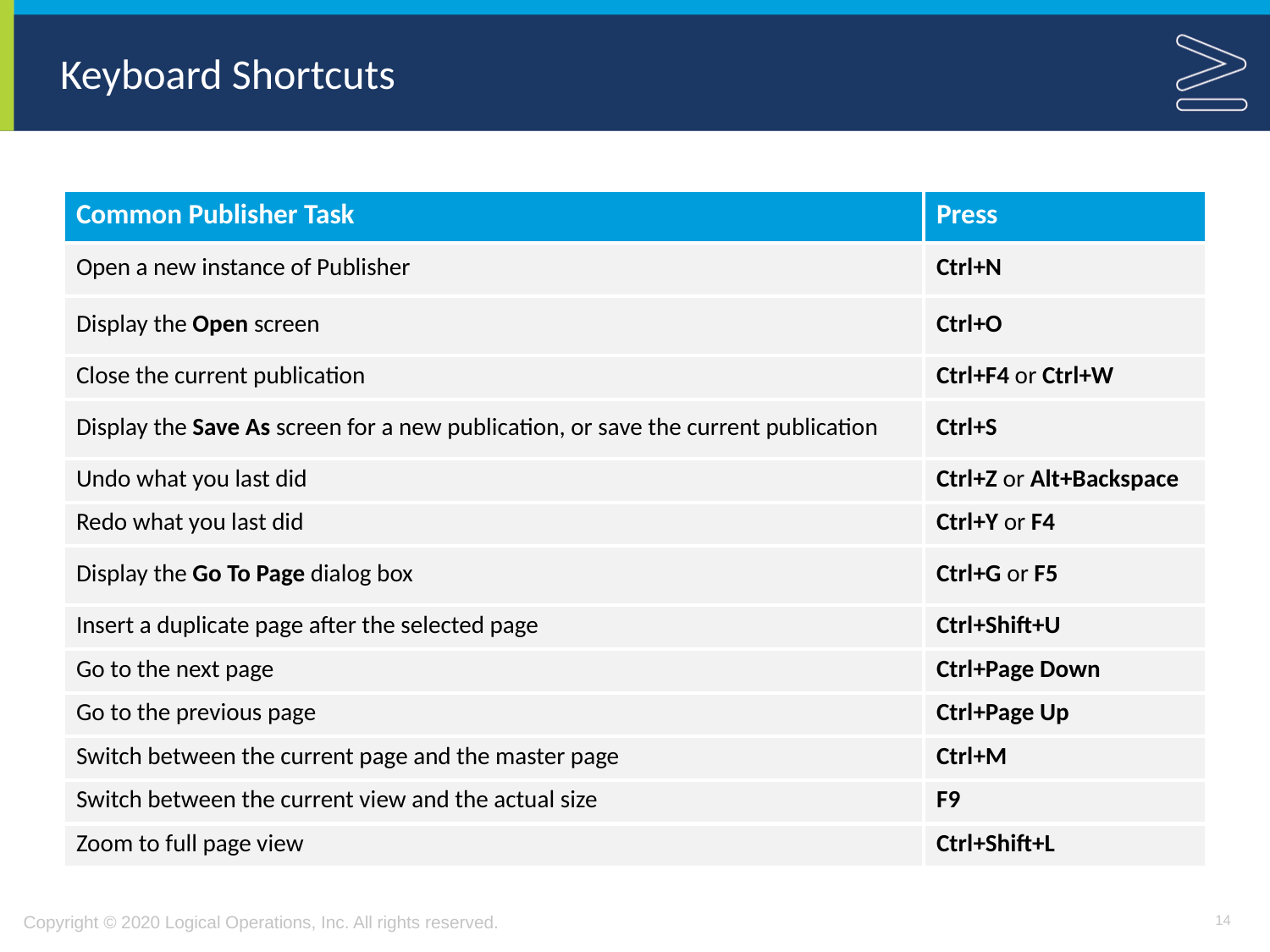

# Keyboard Shortcuts
| Common Publisher Task | Press |
| --- | --- |
| Open a new instance of Publisher | Ctrl+N |
| Display the Open screen | Ctrl+O |
| Close the current publication | Ctrl+F4 or Ctrl+W |
| Display the Save As screen for a new publication, or save the current publication | Ctrl+S |
| Undo what you last did | Ctrl+Z or Alt+Backspace |
| Redo what you last did | Ctrl+Y or F4 |
| Display the Go To Page dialog box | Ctrl+G or F5 |
| Insert a duplicate page after the selected page | Ctrl+Shift+U |
| Go to the next page | Ctrl+Page Down |
| Go to the previous page | Ctrl+Page Up |
| Switch between the current page and the master page | Ctrl+M |
| Switch between the current view and the actual size | F9 |
| Zoom to full page view | Ctrl+Shift+L |
14